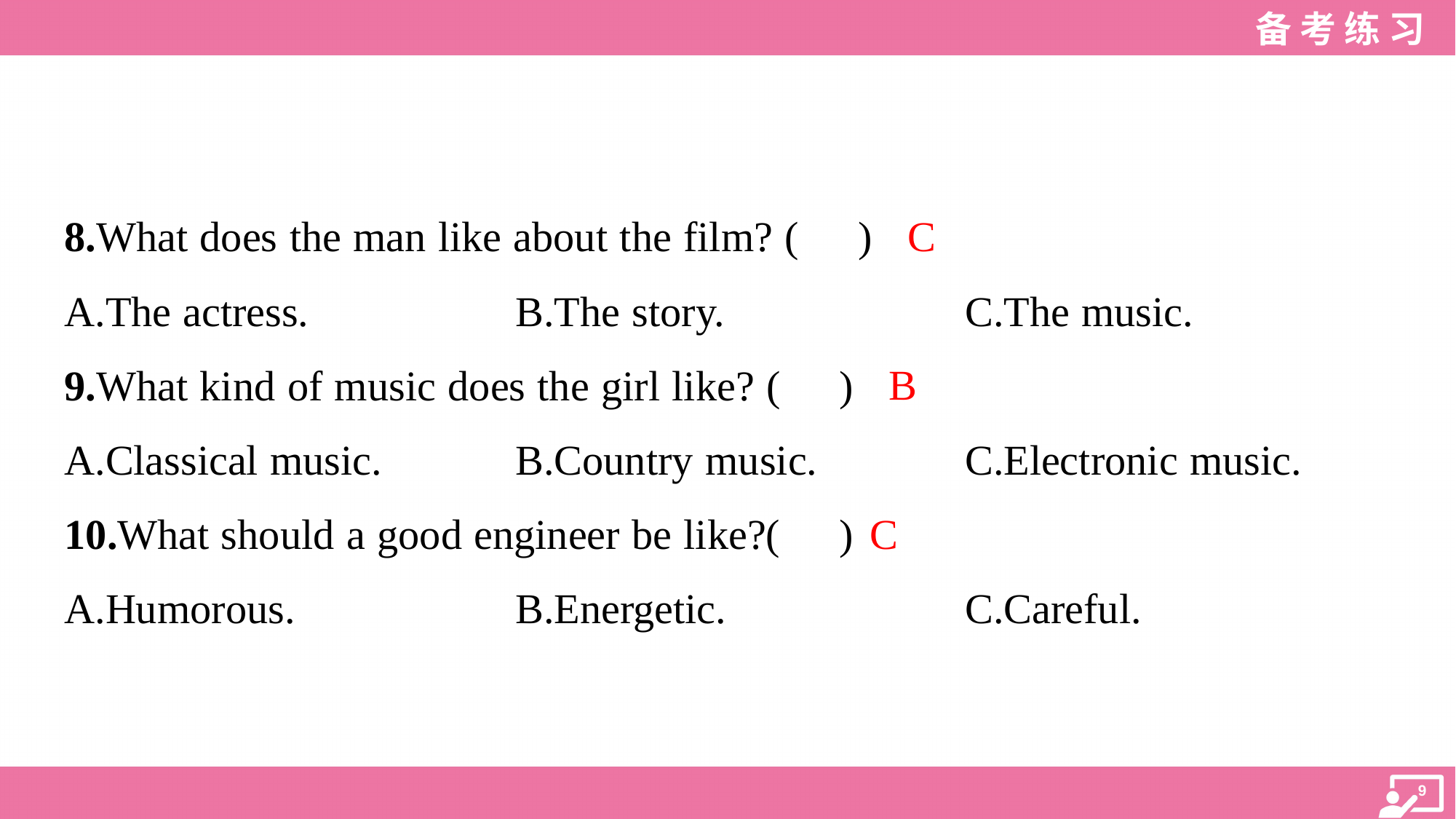

C
8.What does the man like about the film? (     )
A.The actress.	B.The story.	C.The music.
B
9.What kind of music does the girl like? (     )
A.Classical music.	B.Country music.	C.Electronic music.
C
10.What should a good engineer be like?(     )
A.Humorous.	B.Energetic.	C.Careful.